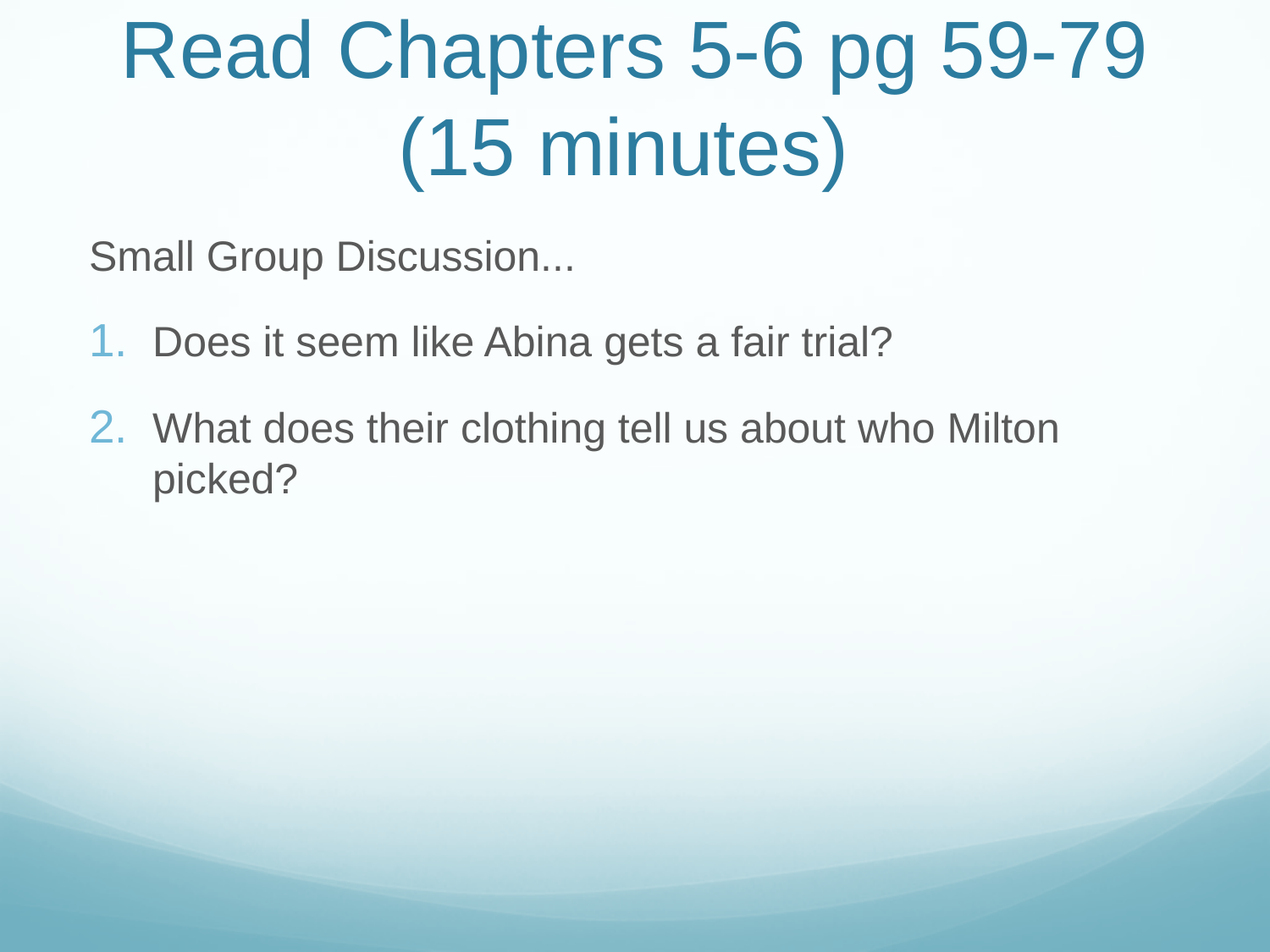

# Read Chapters 5-6 pg 59-79 (15 minutes)
Small Group Discussion...
Does it seem like Abina gets a fair trial?
What does their clothing tell us about who Milton picked?